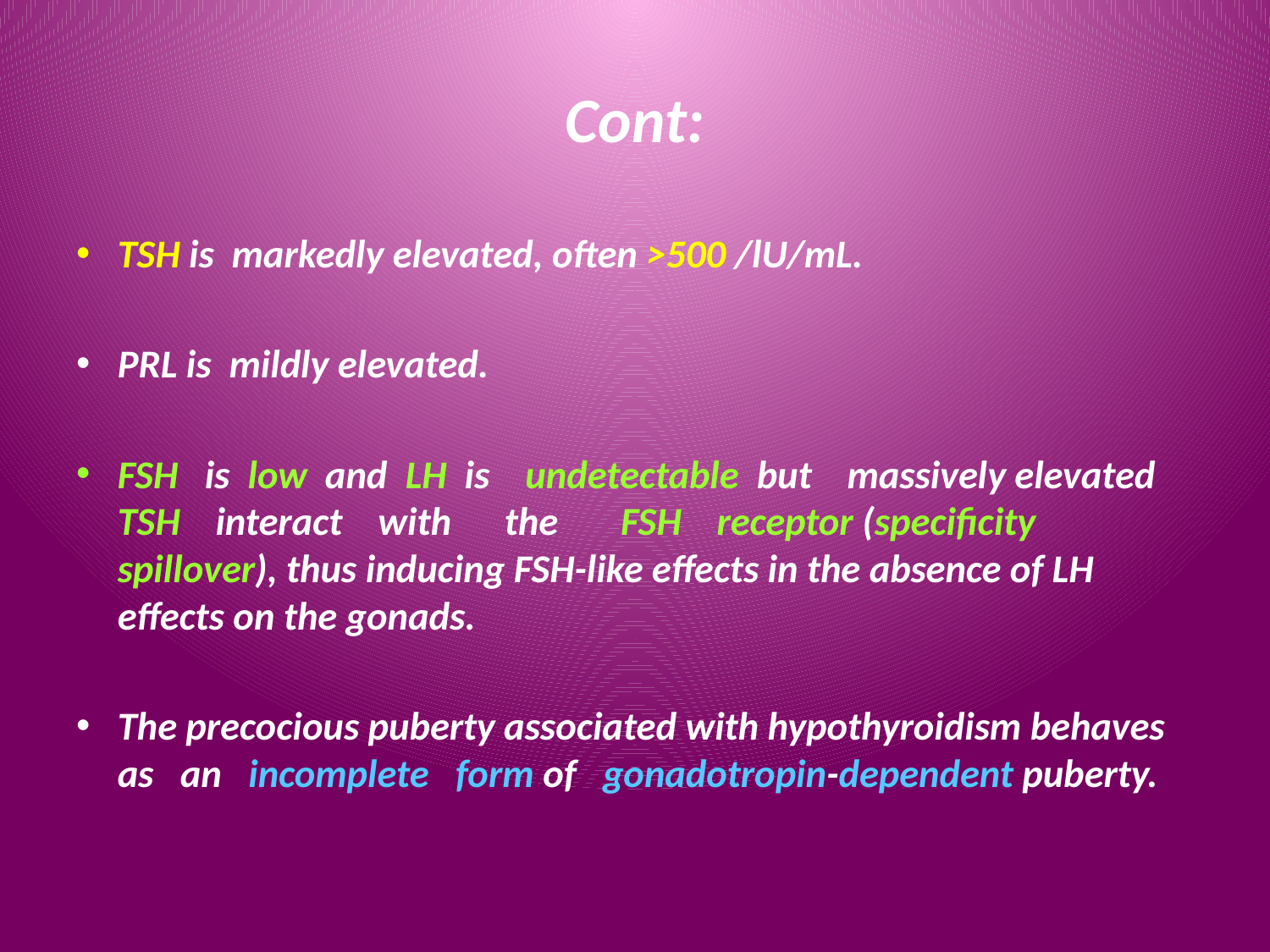

# Cont:
TSH is  markedly elevated, often >500 /lU/mL.

PRL is  mildly elevated.

FSH   is  low  and  LH  is    undetectable  but    massively elevated  TSH    interact    with      the       FSH    receptor (specificity spillover), thus inducing FSH-like effects in the absence of LH effects on the gonads.

The precocious puberty associated with hypothyroidism behaves   as   an   incomplete   form of   gonadotropin-dependent puberty.